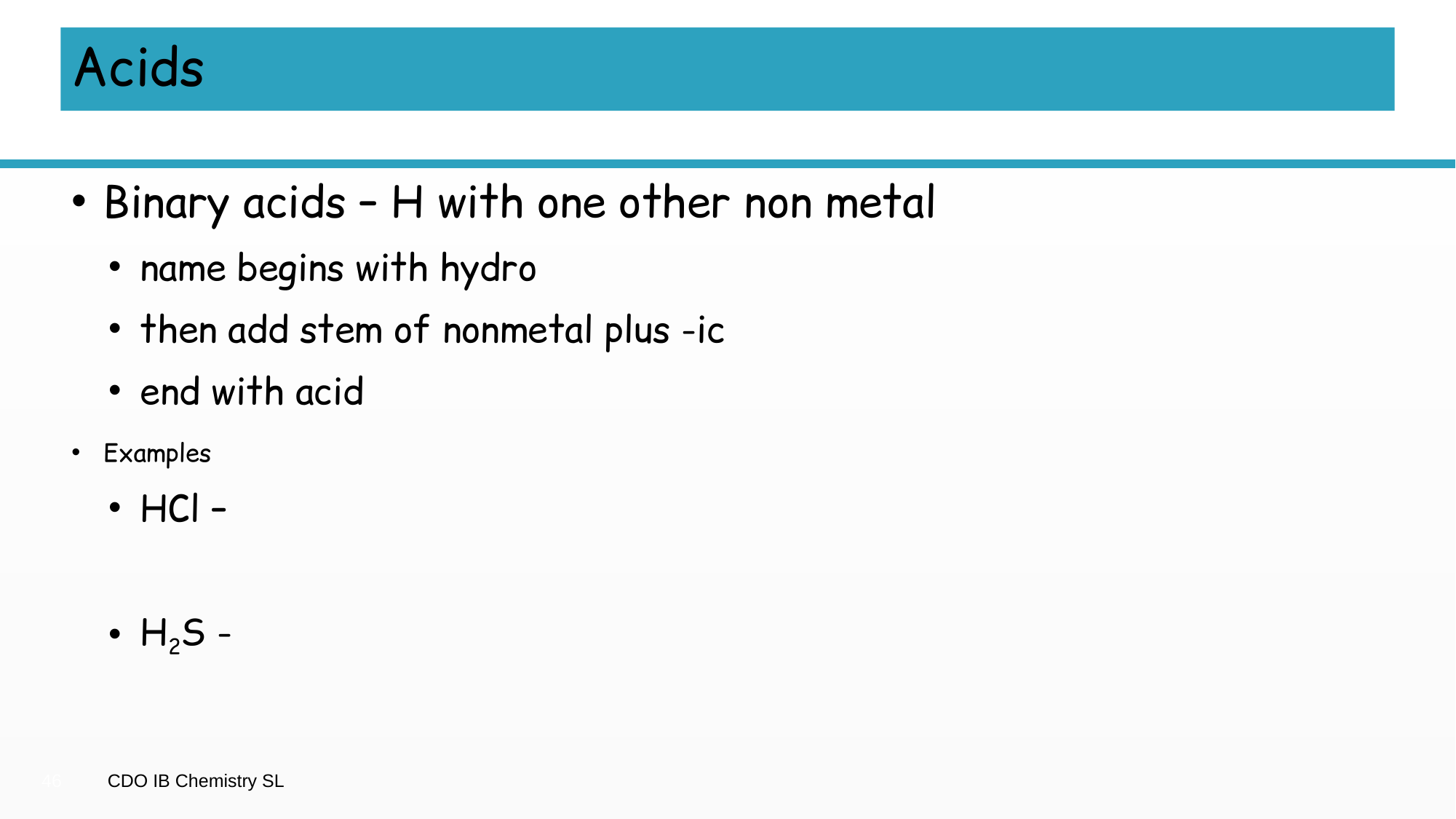

# Acids
Binary acids – H with one other non metal
name begins with hydro
then add stem of nonmetal plus -ic
end with acid
Examples
HCl –

H2S -
46
CDO IB Chemistry SL